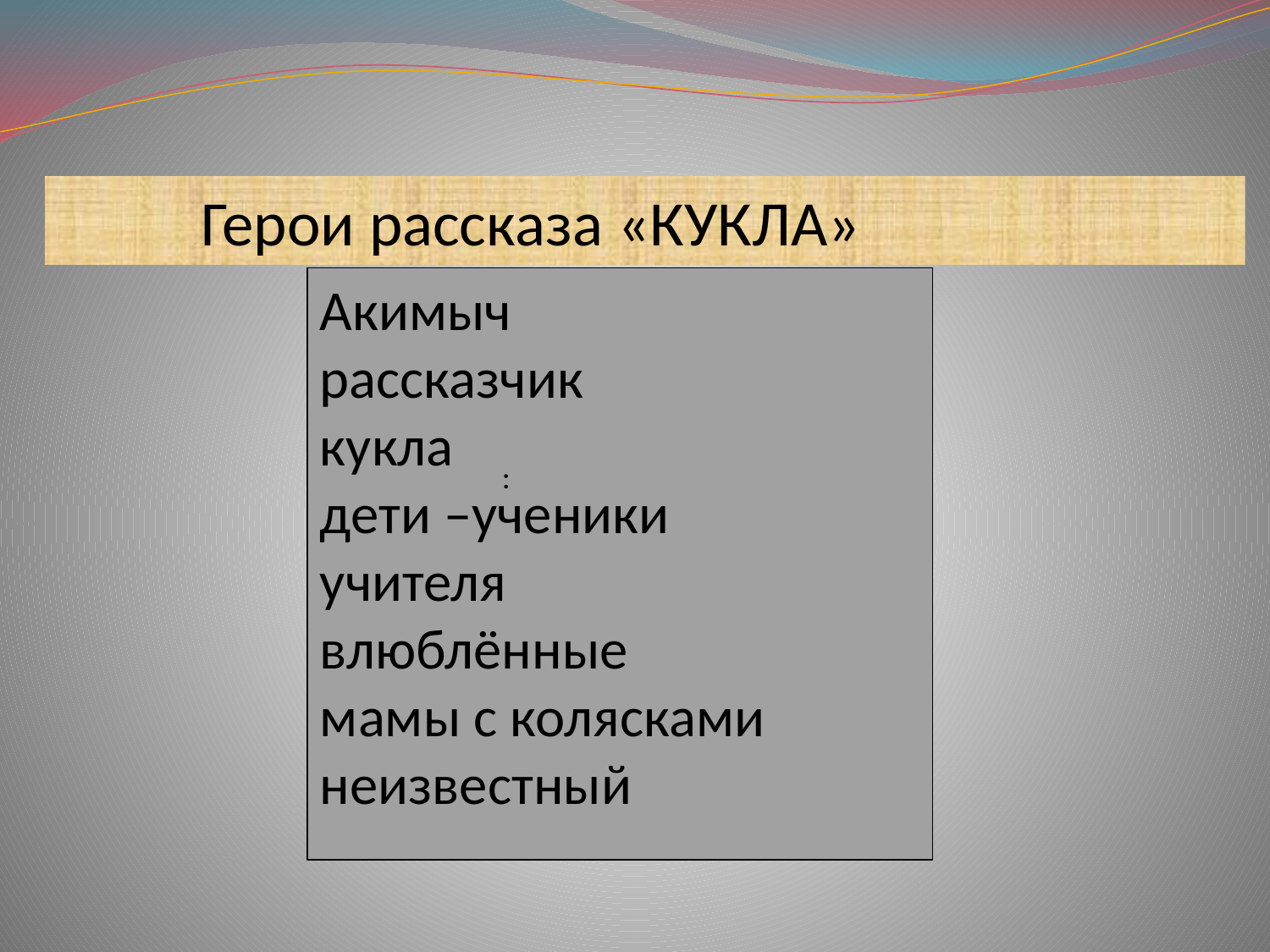

Герои рассказа «КУКЛА»
Акимыч
рассказчик
кукла
дети –ученики
учителя
влюблённые
мамы с колясками
неизвестный

: